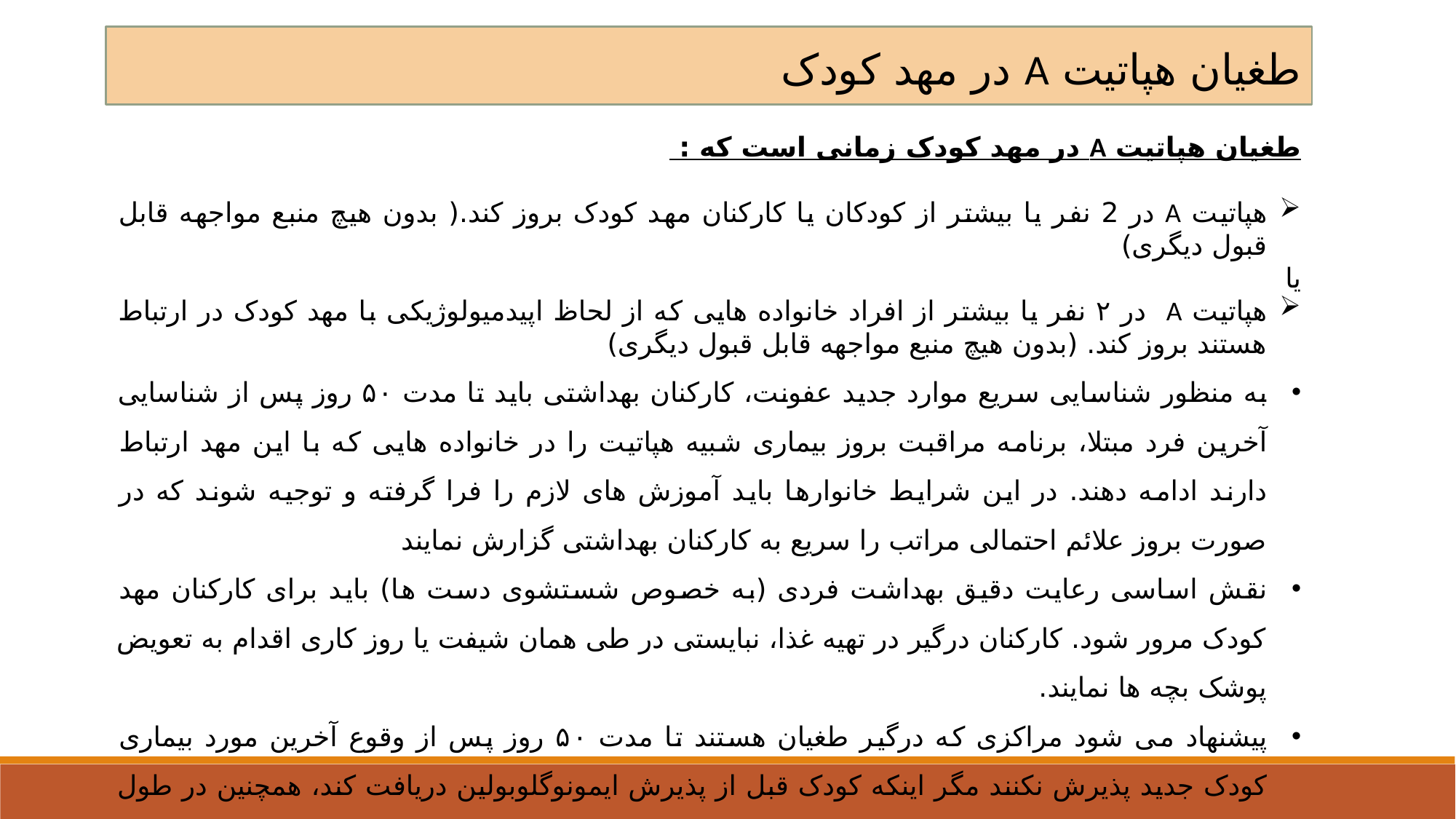

طغیان هپاتیت A در مهد کودک
طغیان هپاتیت A در مهد کودک زمانی است که :

هپاتیت A در 2 نفر یا بیشتر از کودکان یا کارکنان مهد کودک بروز کند.( بدون هیچ منبع مواجهه قابل قبول دیگری)
یا
هپاتیت A  در ۲ نفر یا بیشتر از افراد خانواده هایی که از لحاظ اپیدمیولوژیکی با مهد کودک در ارتباط هستند بروز کند. (بدون هیچ منبع مواجهه قابل قبول دیگری)
به منظور شناسایی سریع موارد جدید عفونت، کارکنان بهداشتی باید تا مدت ۵۰ روز پس از شناسایی آخرین فرد مبتلا، برنامه مراقبت بروز بیماری شبيه هپاتیت را در خانواده هایی که با این مهد ارتباط دارند ادامه دهند. در این شرایط خانوارها باید آموزش های لازم را فرا گرفته و توجیه شوند که در صورت بروز علائم احتمالی مراتب را سریع به کارکنان بهداشتی گزارش نمایند
نقش اساسی رعایت دقیق بهداشت فردی (به خصوص شستشوی دست ها) باید برای کارکنان مهد کودک مرور شود. کارکنان درگیر در تهیه غذا، نبایستی در طی همان شیفت یا روز کاری اقدام به تعویض پوشک بچه ها نمایند.
پیشنهاد می شود مراکزی که درگیر طغیان هستند تا مدت ۵۰ روز پس از وقوع آخرین مورد بیماری کودک جدید پذیرش نکنند مگر اینکه کودک قبل از پذیرش ایمونوگلوبولین دریافت کند، همچنین در طول این دوره باید از انتقال کودکان به سایر مراکز نگهداری و مراقبت نیز خودداری گردد. در کلاس هایی که درگیر طغیان شده اند تمام سطوح و اسباب بازی ها باید بطور روزانه تمیز و سالم سازی شوند. اسباب بازی هایی که قابلیت شستشو ندارند باید بطور موقت از کلاسها و دسترس کودکان برداشته شوند.